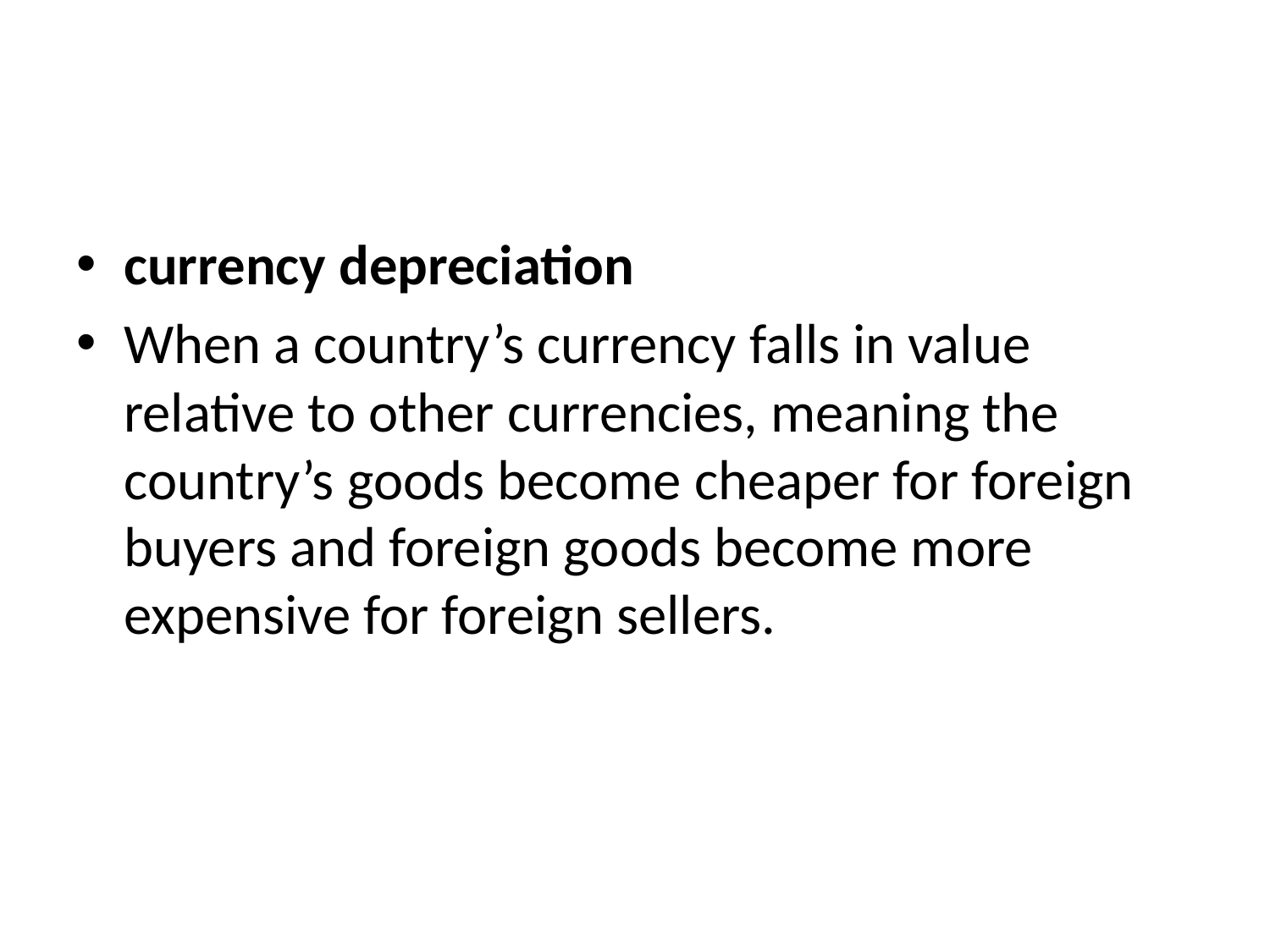

#
currency depreciation
When a country’s currency falls in value relative to other currencies, meaning the country’s goods become cheaper for foreign buyers and foreign goods become more expensive for foreign sellers.